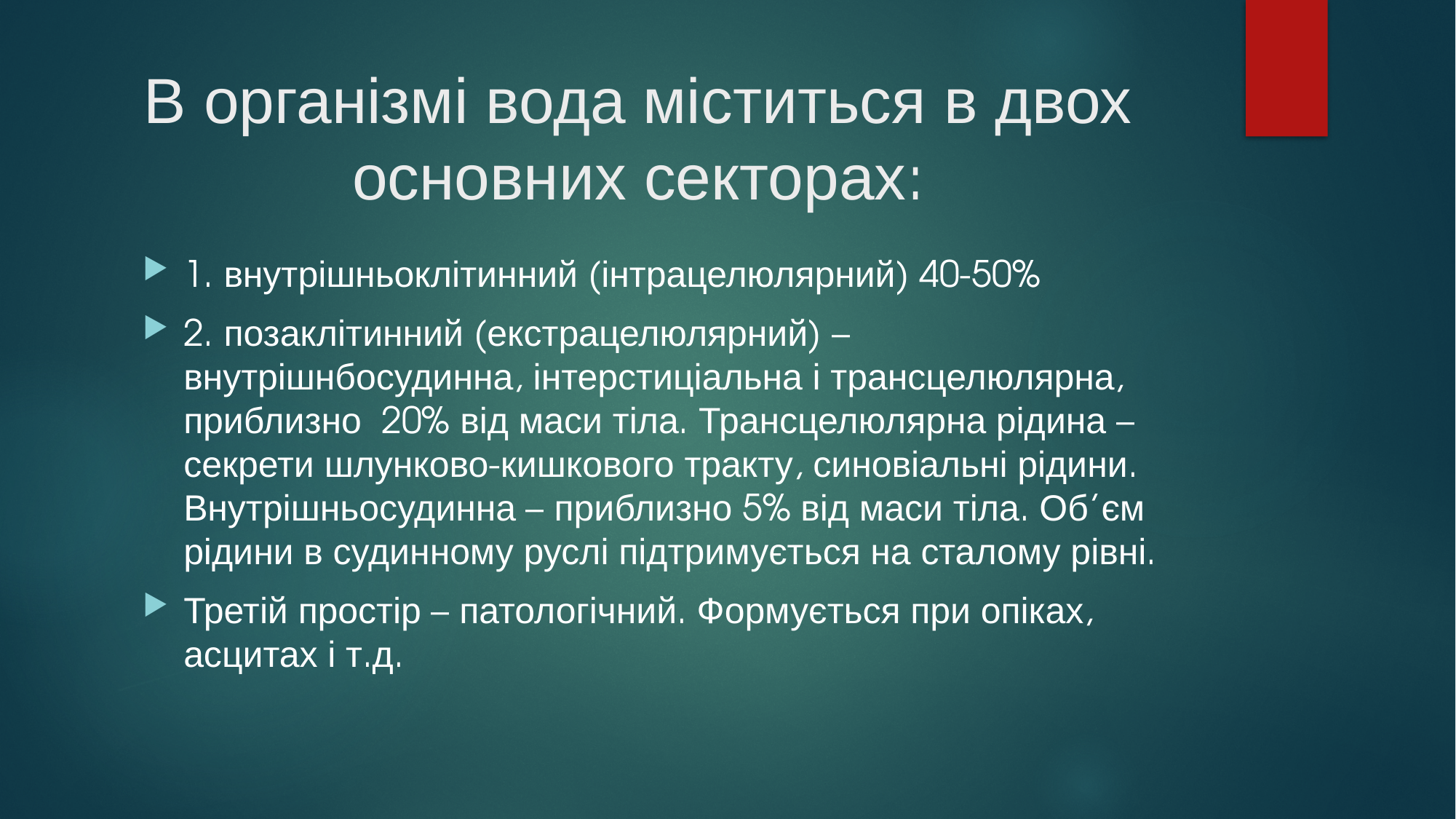

# В організмі вода міститься в двох основних секторах:
1. внутрішньоклітинний (інтрацелюлярний) 40-50%
2. позаклітинний (екстрацелюлярний) – внутрішнбосудинна, інтерстиціальна і трансцелюлярна, приблизно  20% від маси тіла. Трансцелюлярна рідина – секрети шлунково-кишкового тракту, синовіальні рідини. Внутрішньосудинна – приблизно 5% від маси тіла. Об’єм рідини в судинному руслі підтримується на сталому рівні.
Третій простір – патологічний. Формується при опіках, асцитах і т.д.